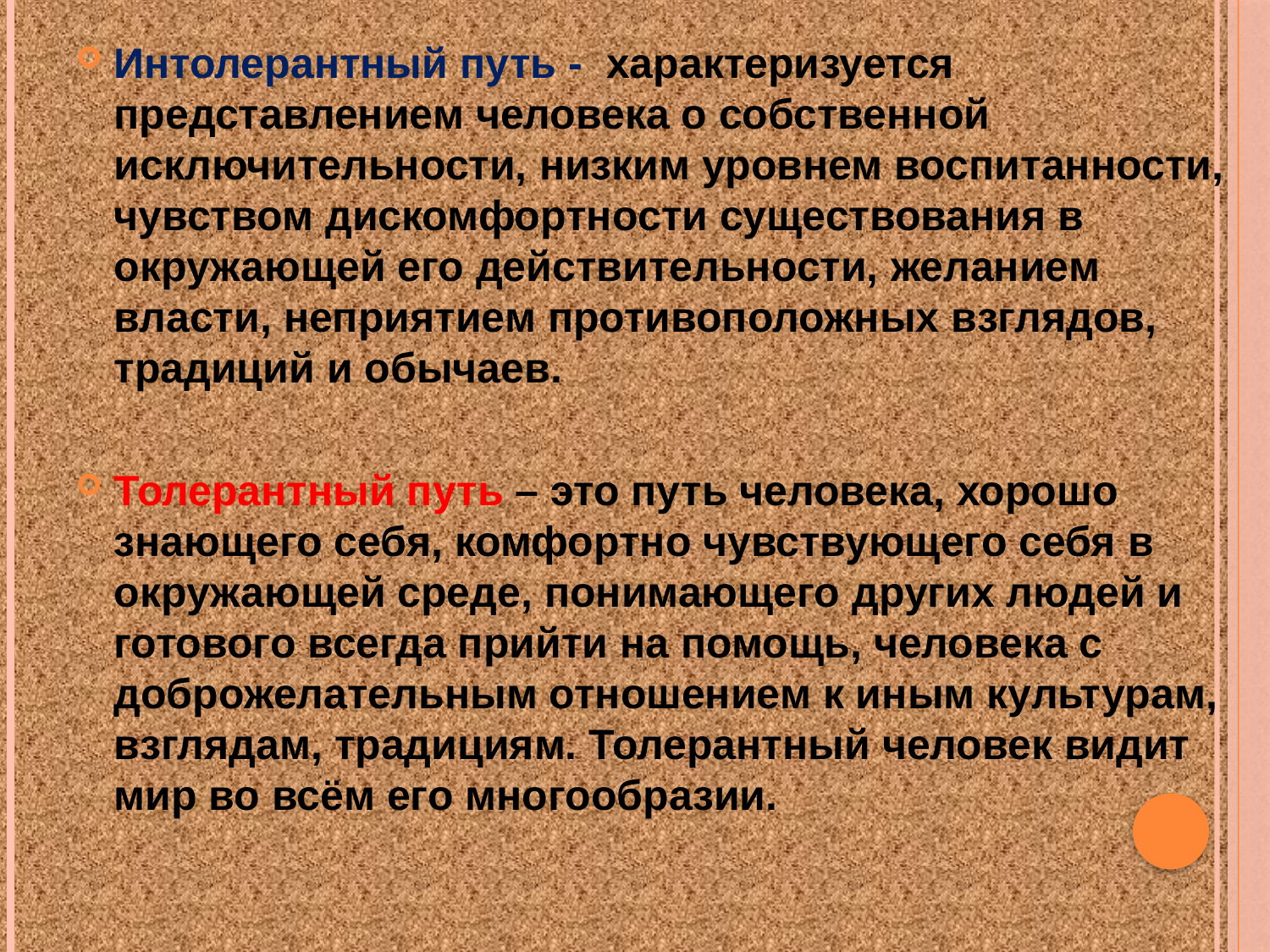

Интолерантный путь -  характеризуется представлением человека о собственной исключительности, низким уровнем воспитанности, чувством дискомфортности существования в окружающей его действительности, желанием власти, неприятием противоположных взглядов, традиций и обычаев.

Толерантный путь – это путь человека, хорошо знающего себя, комфортно чувствующего себя в окружающей среде, понимающего других людей и готового всегда прийти на помощь, человека с доброжелательным отношением к иным культурам, взглядам, традициям. Толерантный человек видит мир во всём его многообразии.